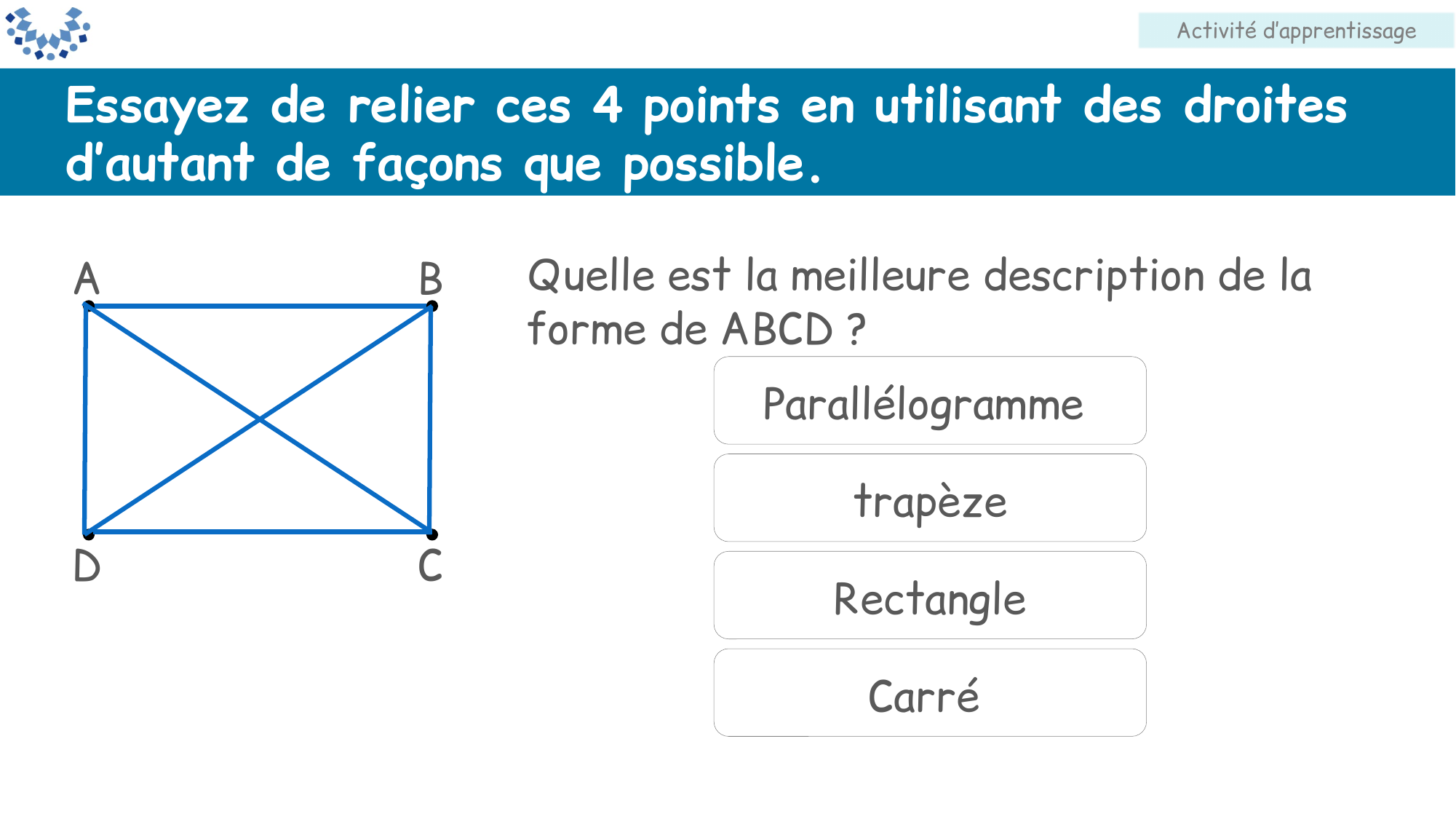

Activité d’apprentissage
Essayez de relier ces 4 points en utilisant des droites d’autant de façons que possible.
A

B

D
C

Quelle est la meilleure description de la forme de ABCD ?
Parallélogramme
trapèze
Rectangle
Carré